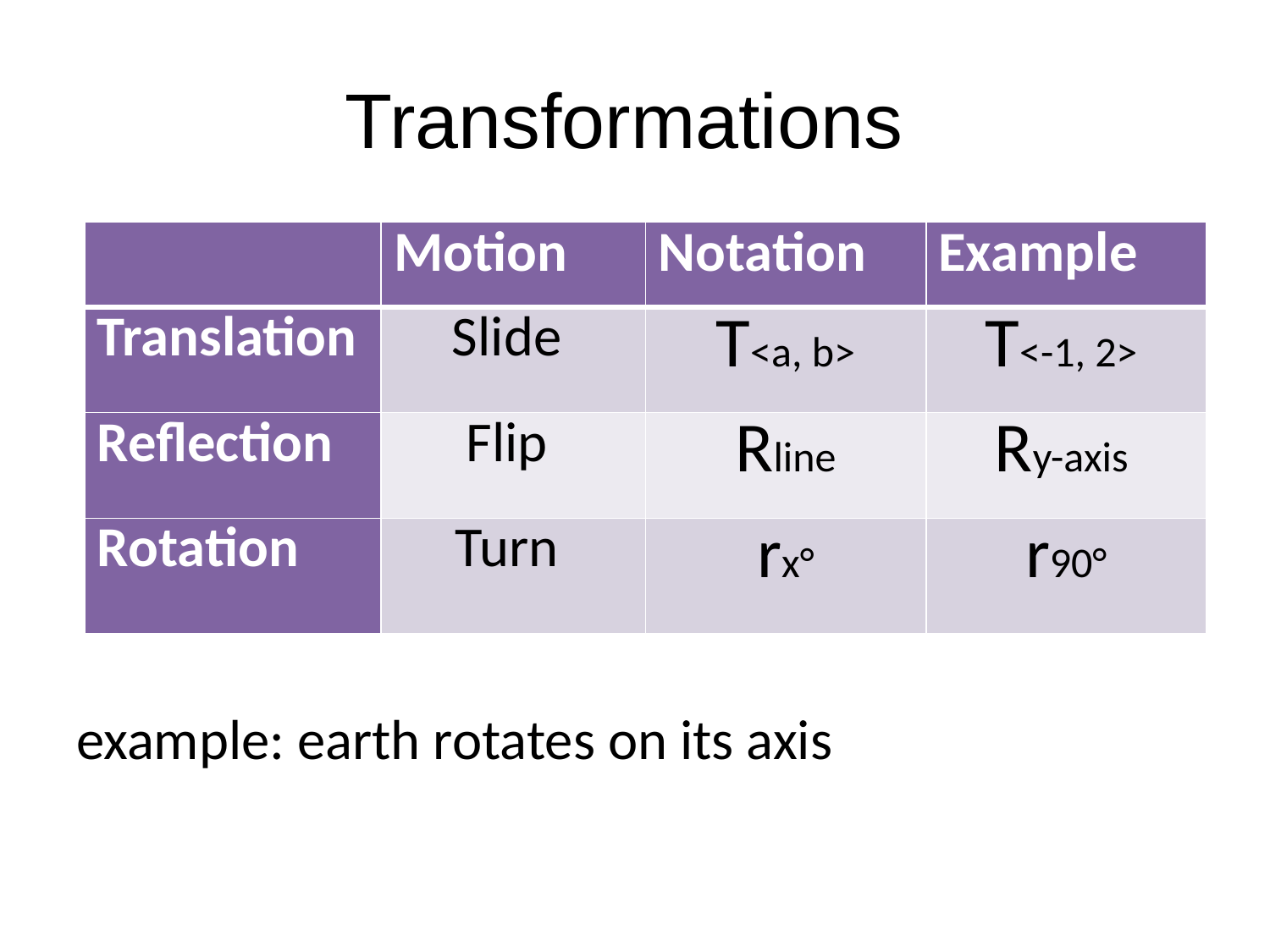

# Transformations

example: earth rotates on its axis
|  | Motion | Notation | Example |
| --- | --- | --- | --- |
| Translation | Slide | T<a, b> | T<-1, 2> |
| Reflection | Flip | Rline | Ry-axis |
| Rotation | Turn | rx° | r90° |